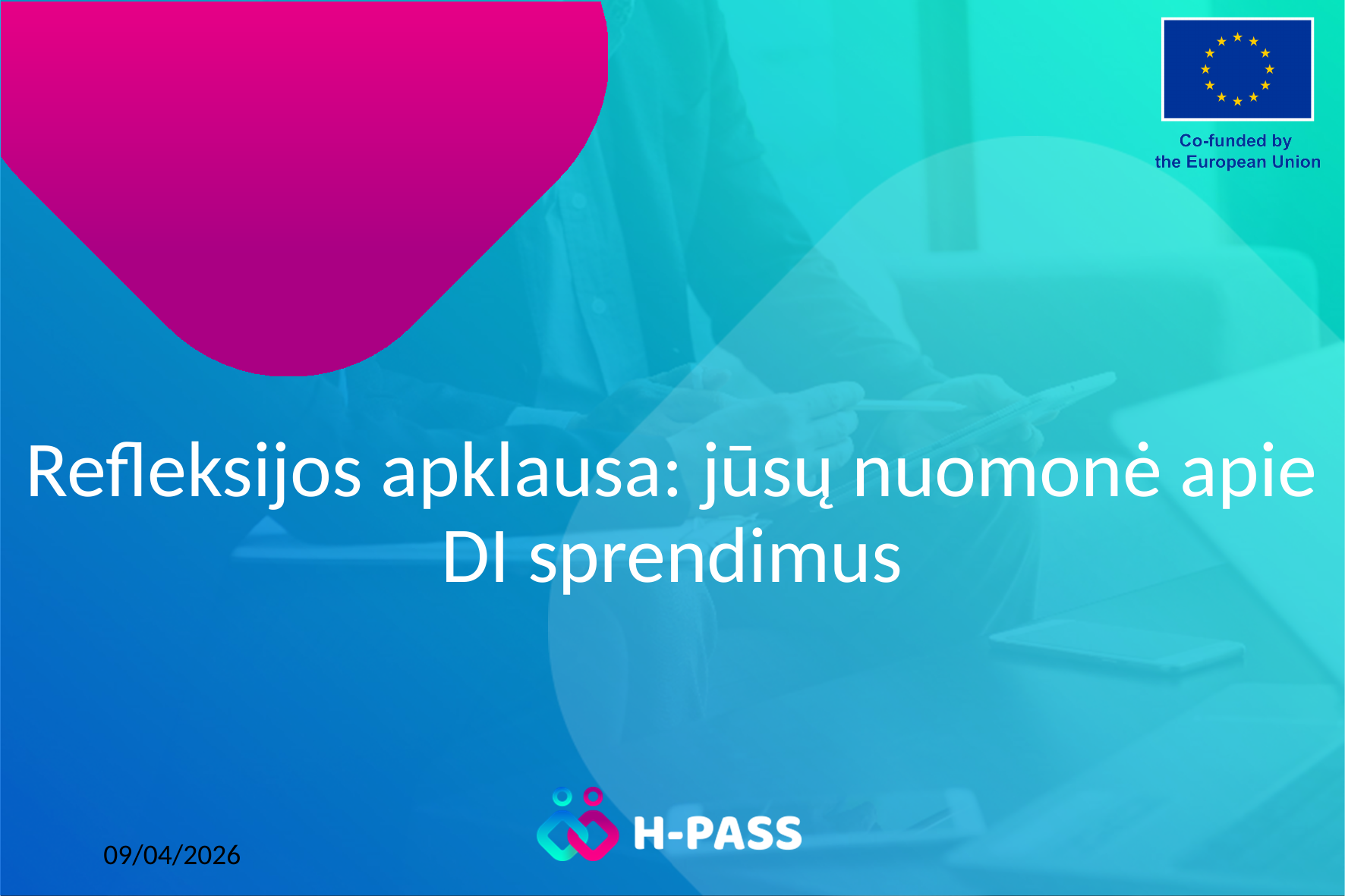

# Refleksijos apklausa: jūsų nuomonė apie DI sprendimus
09/04/2026